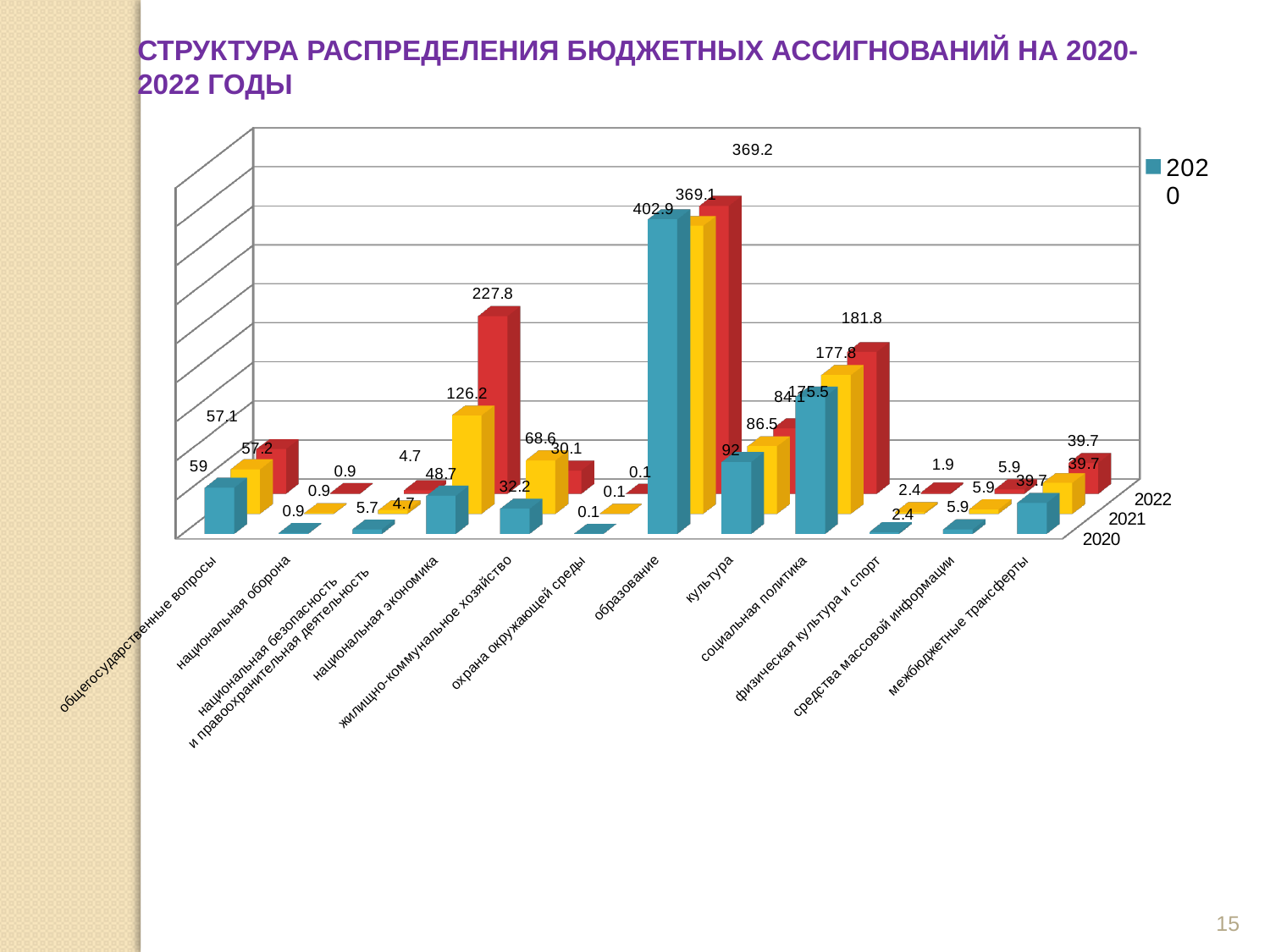

СТРУКТУРА РАСПРЕДЕЛЕНИЯ БЮДЖЕТНЫХ АССИГНОВАНИЙ НА 2020-2022 ГОДЫ

[unsupported chart]

15